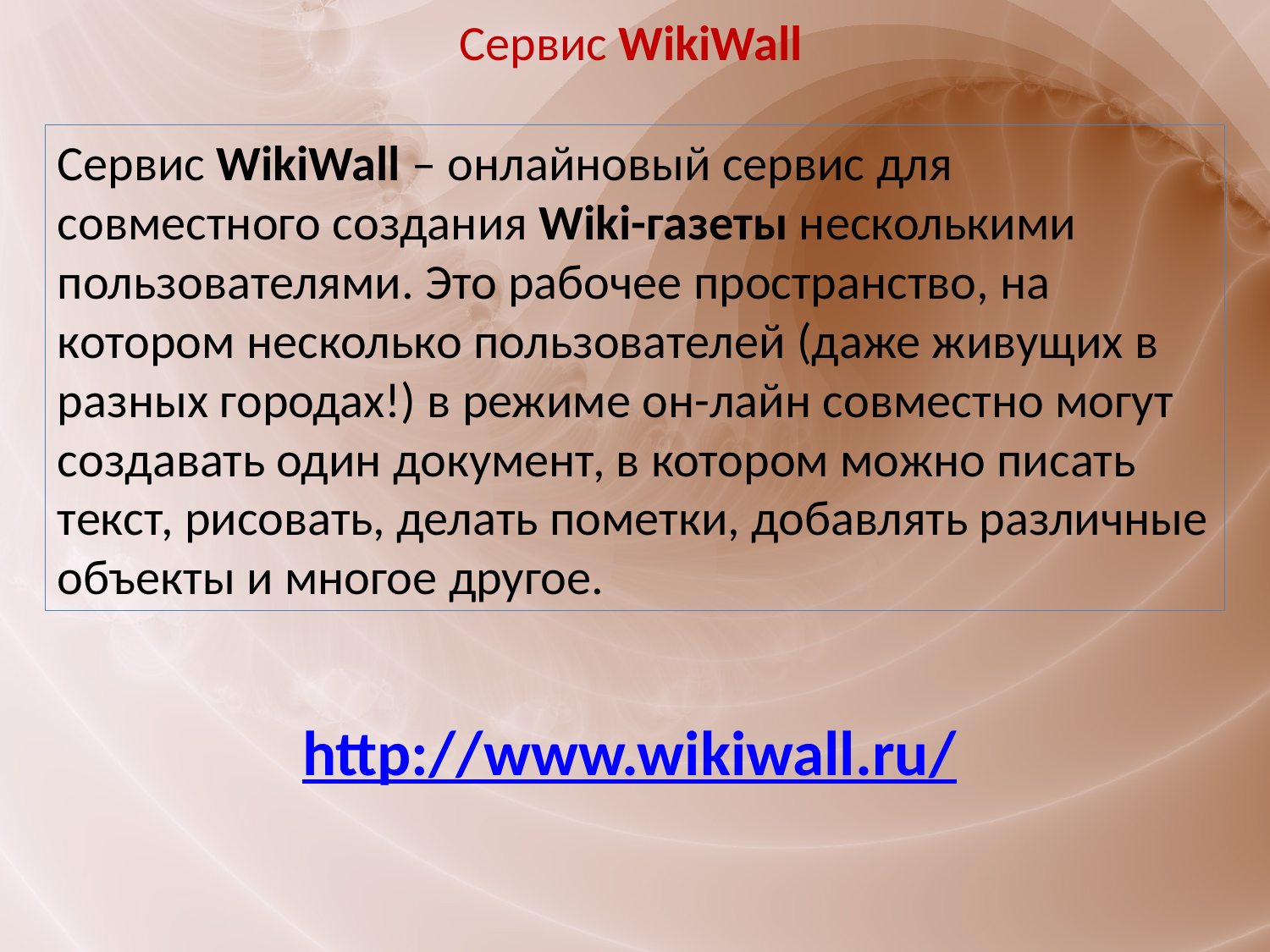

Сервис WikiWall
Сервис WikiWall – онлайновый сервис для совместного создания Wiki-газеты несколькими пользователями. Это рабочее пространство, на котором несколько пользователей (даже живущих в разных городах!) в режиме он-лайн совместно могут создавать один документ, в котором можно писать текст, рисовать, делать пометки, добавлять различные объекты и многое другое.
http://www.wikiwall.ru/